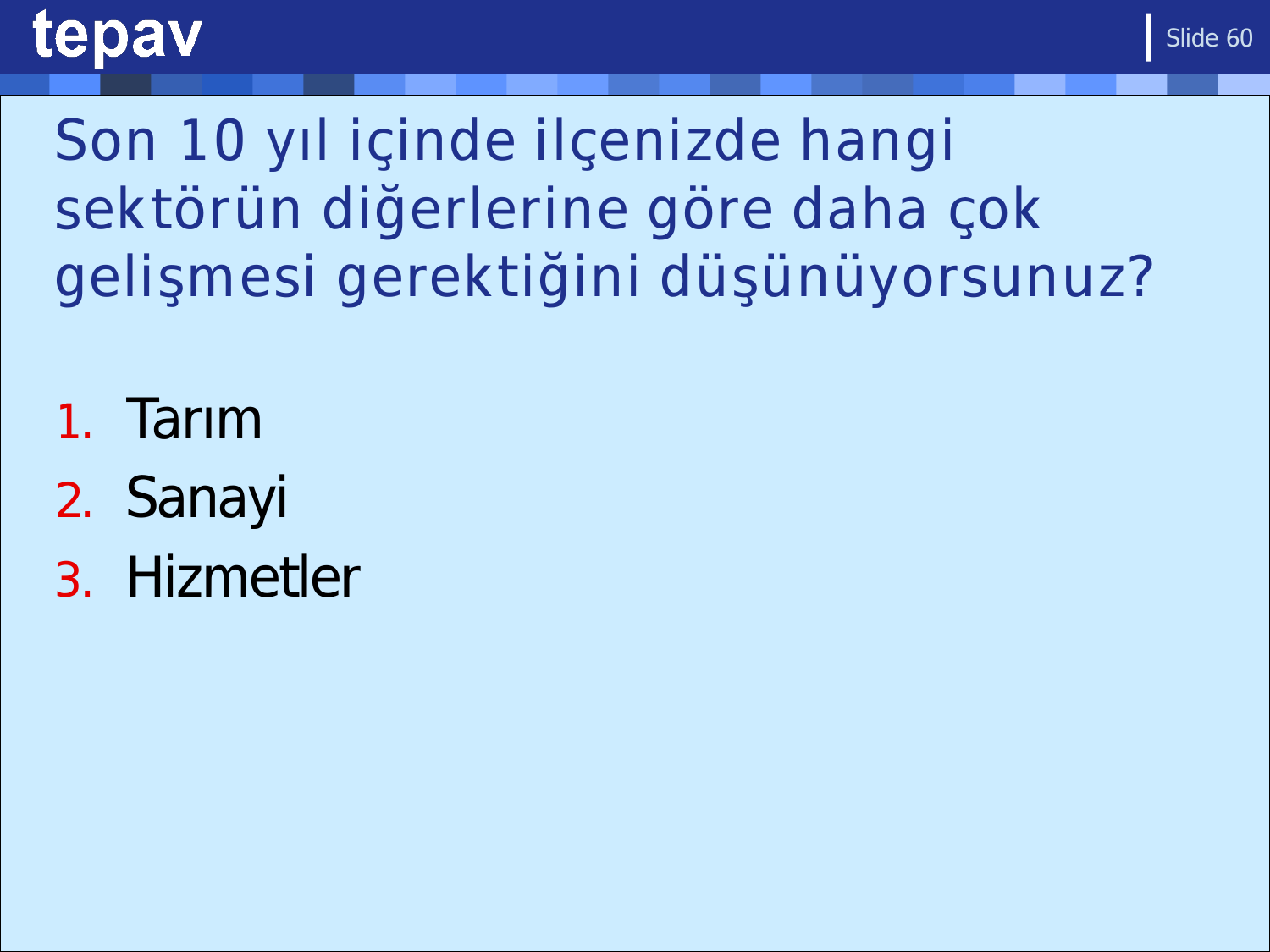

60

# Son 10 yıl içinde ilçenizde hangi sektörün diğerlerine göre daha çok gelişmesi gerektiğini düşünüyorsunuz?
Tarım
Sanayi
Hizmetler